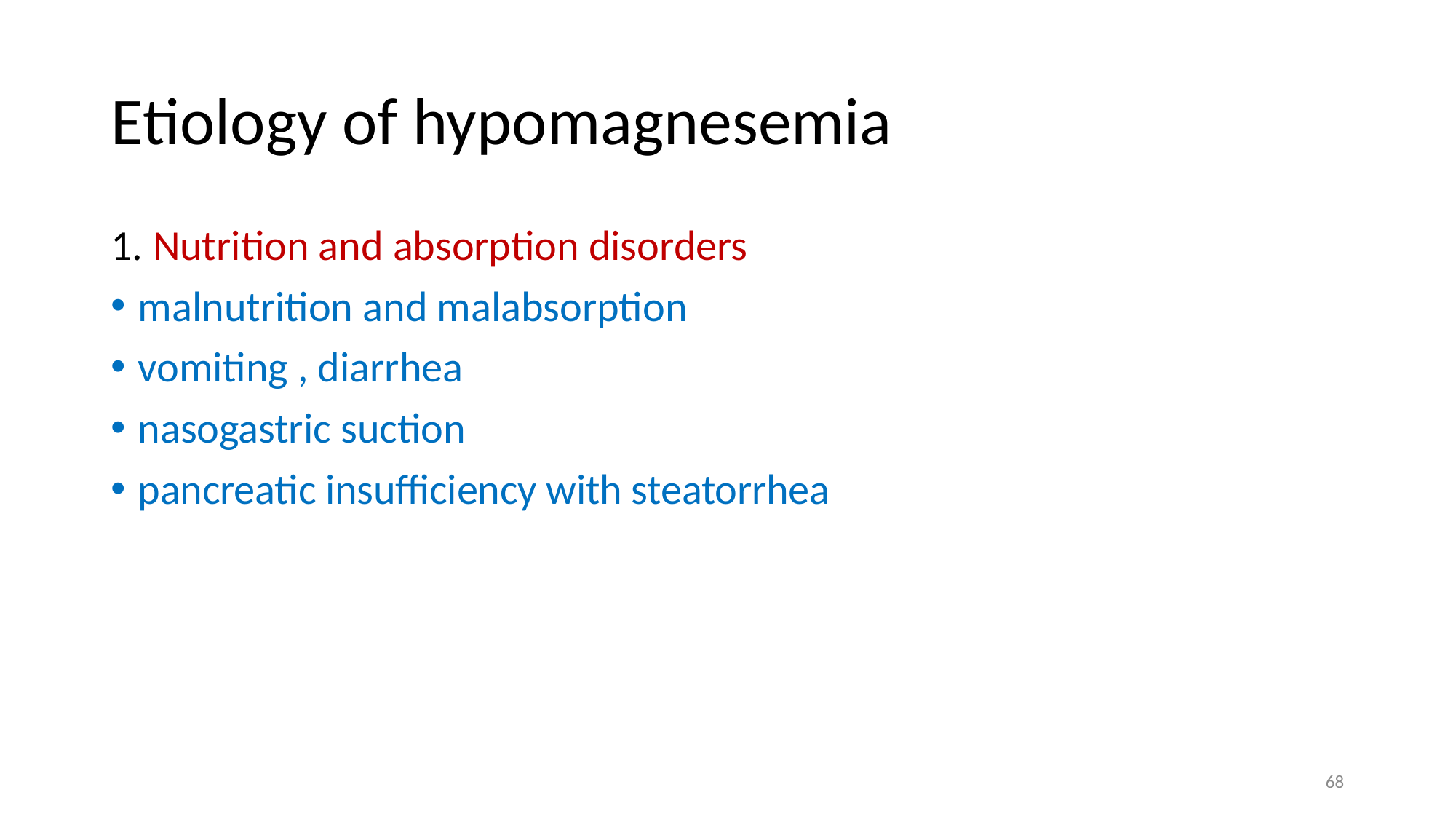

# Etiology of hypomagnesemia
1. Nutrition and absorption disorders
malnutrition and malabsorption
vomiting , diarrhea
nasogastric suction
pancreatic insufficiency with steatorrhea

68